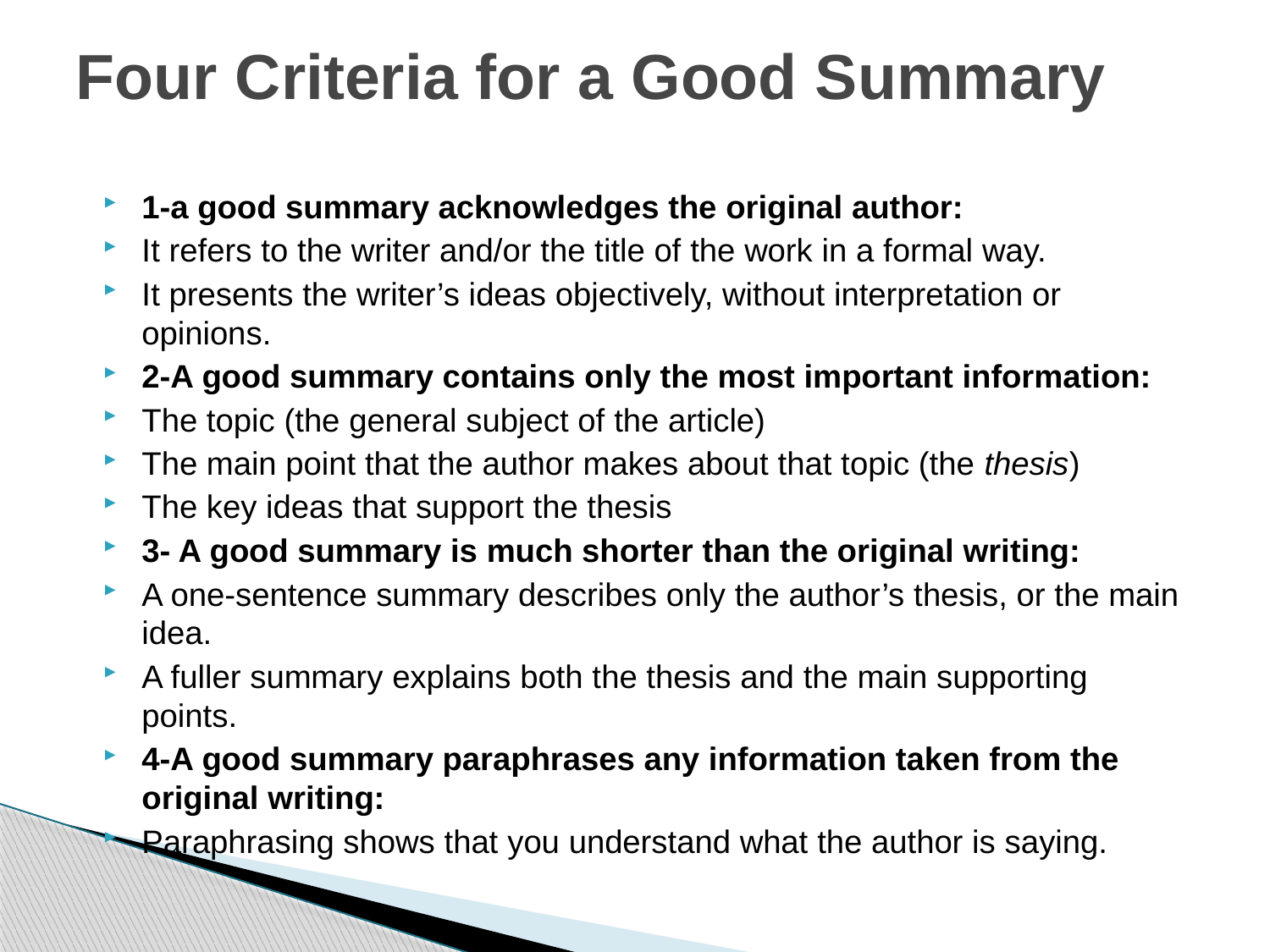

# Four Criteria for a Good Summary
1-a good summary acknowledges the original author:
It refers to the writer and/or the title of the work in a formal way.
It presents the writer’s ideas objectively, without interpretation or opinions.
2-A good summary contains only the most important information:
The topic (the general subject of the article)
The main point that the author makes about that topic (the thesis)
The key ideas that support the thesis
3- A good summary is much shorter than the original writing:
A one-sentence summary describes only the author’s thesis, or the main idea.
A fuller summary explains both the thesis and the main supporting points.
4-A good summary paraphrases any information taken from the original writing:
Paraphrasing shows that you understand what the author is saying.